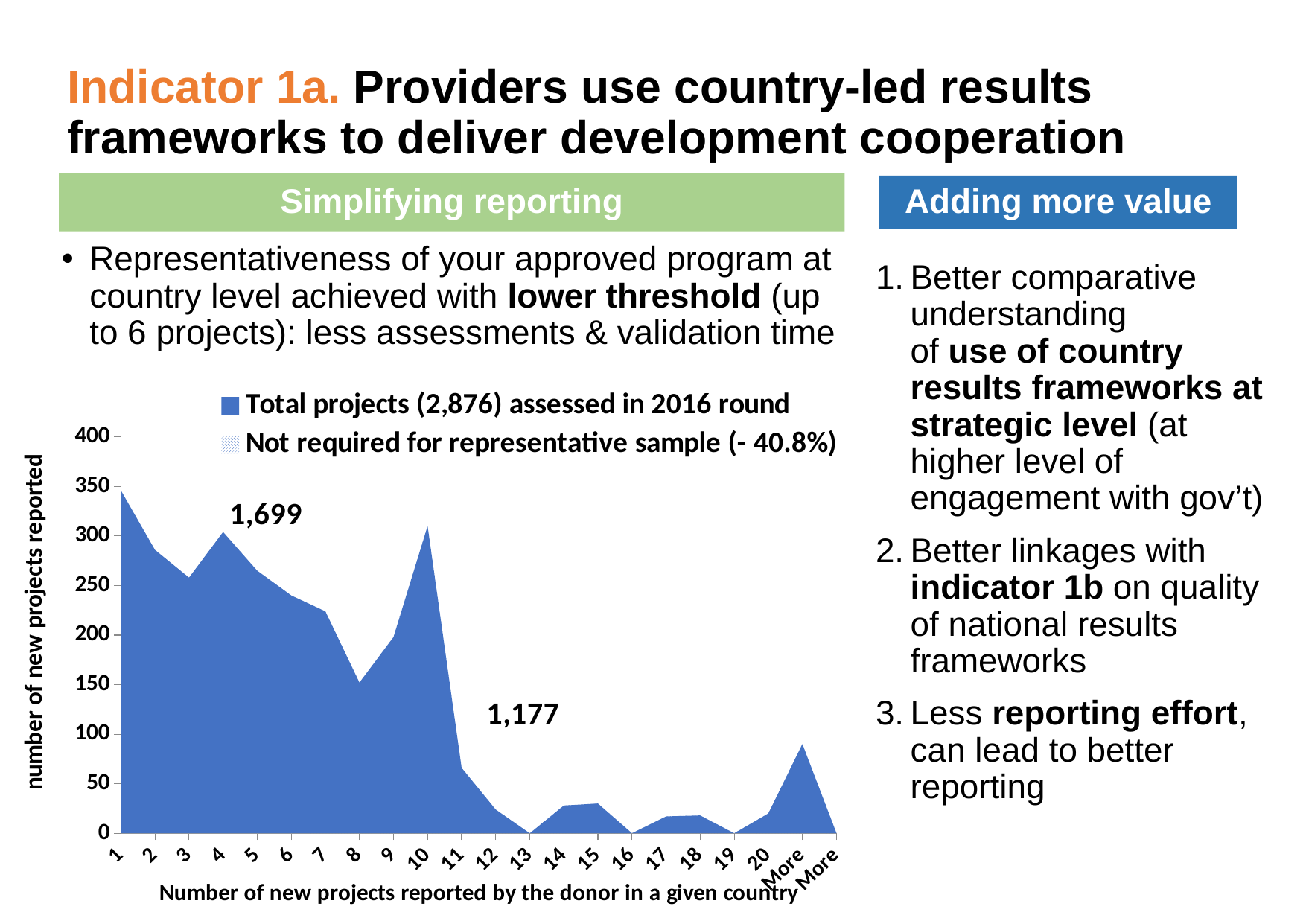

# Indicator 1a. Providers use country-led results frameworks to deliver development cooperation
Simplifying reporting
Adding more value
Representativeness of your approved program at country level achieved with lower threshold (up to 6 projects): less assessments & validation time
Better comparative understanding
of use of country results frameworks at strategic level (at higher level of engagement with gov’t)
Better linkages with indicator 1b on quality of national results frameworks
Less reporting effort, can lead to better reporting

[unsupported chart]